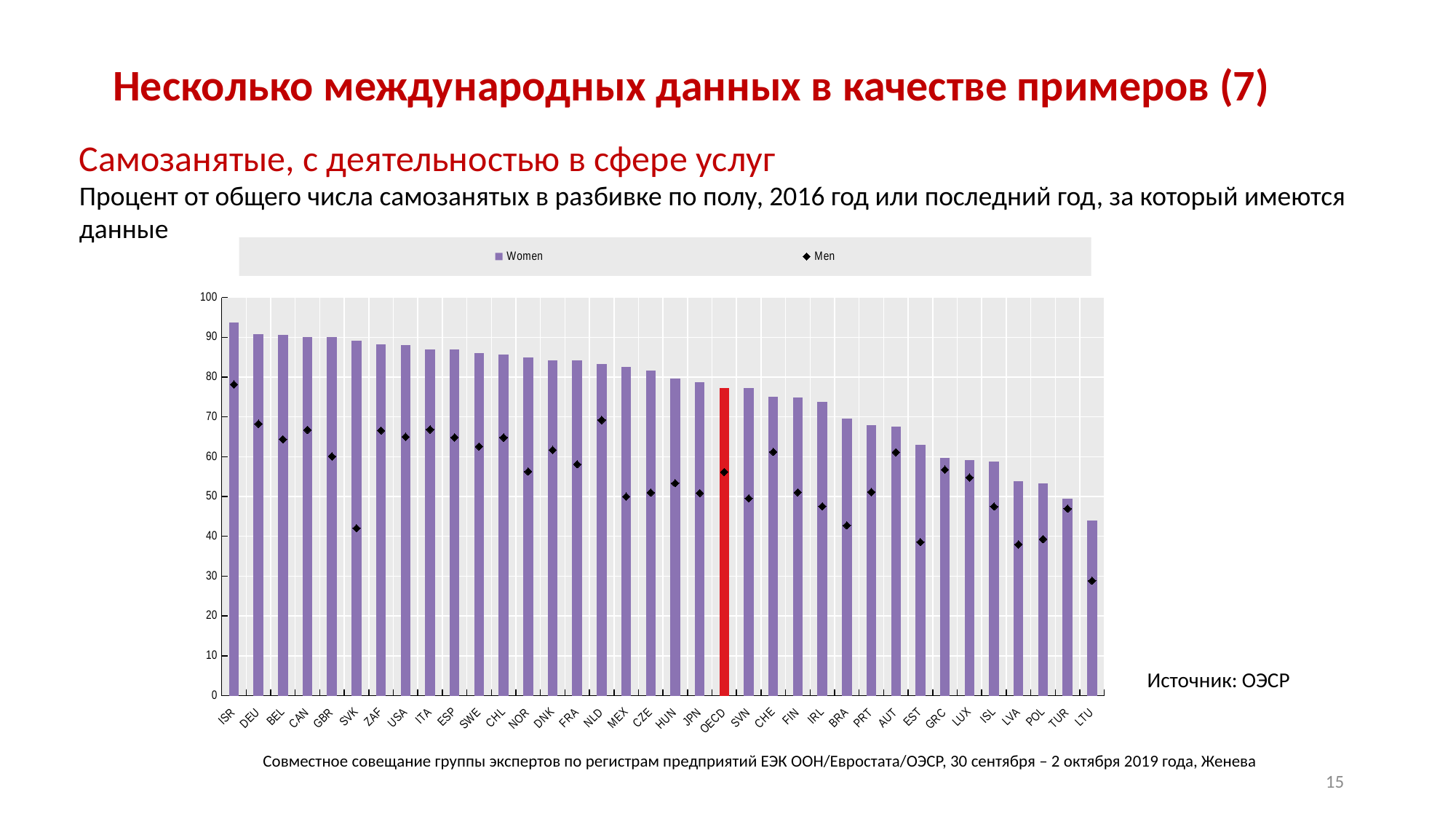

# Несколько международных данных в качестве примеров (7)
Самозанятые, с деятельностью в сфере услуг
Процент от общего числа самозанятых в разбивке по полу, 2016 год или последний год, за который имеются данные

### Chart

| Category | Women | Men |
|---|---|---|
| ISR | 93.7001429666618 | 78.1524744091056 |
| DEU | 90.7214858322089 | 68.2821690435904 |
| BEL | 90.5699481865285 | 64.4011406844106 |
| CAN | 90.0868759155273 | 66.7533798217773 |
| GBR | 90.0721255833687 | 60.0784477073137 |
| SVK | 89.1020052310375 | 42.046761211192 |
| ZAF | 88.178705 | 66.58451 |
| USA | 88.020803554182 | 65.0029760665973 |
| ITA | 87.0186796142693 | 66.840857993559 |
| ESP | 86.9096091205212 | 64.8457154592596 |
| SWE | 85.9867330016584 | 62.5906735751295 |
| CHL | 85.7394501033928 | 64.833888909697 |
| NOR | 84.950495049505 | 56.2846580406654 |
| DNK | 84.251968503937 | 61.716621253406 |
| FRA | 84.1640378548896 | 58.1085958851132 |
| NLD | 83.2326283987915 | 69.2128208277048 |
| MEX | 82.49252 | 49.98356 |
| CZE | 81.6767830045523 | 51.0047497259774 |
| HUN | 79.7169811320755 | 53.3474277660324 |
| JPN | 78.6764705882353 | 50.8599508599509 |
| OECD | 77.2008844698016 | 56.1784562836252 |
| SVN | 77.1704180064309 | 49.519890260631 |
| CHE | 75.065070275898 | 61.2151067323481 |
| FIN | 74.789029535865 | 51.0458167330677 |
| IRL | 73.7678855325914 | 47.5417230491655 |
| BRA | 69.6450723996319 | 42.7475225121195 |
| PRT | 67.8819444444445 | 51.1369645690111 |
| AUT | 67.6118462507877 | 61.1322057300656 |
| EST | 62.9441624365482 | 38.5416666666667 |
| GRC | 59.6607245543416 | 56.7476948868399 |
| LUX | 59.0909090909091 | 54.7945205479452 |
| ISL | 58.7301587301587 | 47.4820143884892 |
| LVA | 53.8265306122449 | 37.9585326953748 |
| POL | 53.2776066871975 | 39.3043203704678 |
| TUR | 49.5222732348927 | 46.943275205452 |
| LTU | 44.0585009140768 | 28.8503253796095 |
Источник: ОЭСР
Совместное совещание группы экспертов по регистрам предприятий ЕЭК ООН/Евростата/ОЭСР, 30 сентября – 2 октября 2019 года, Женева
15